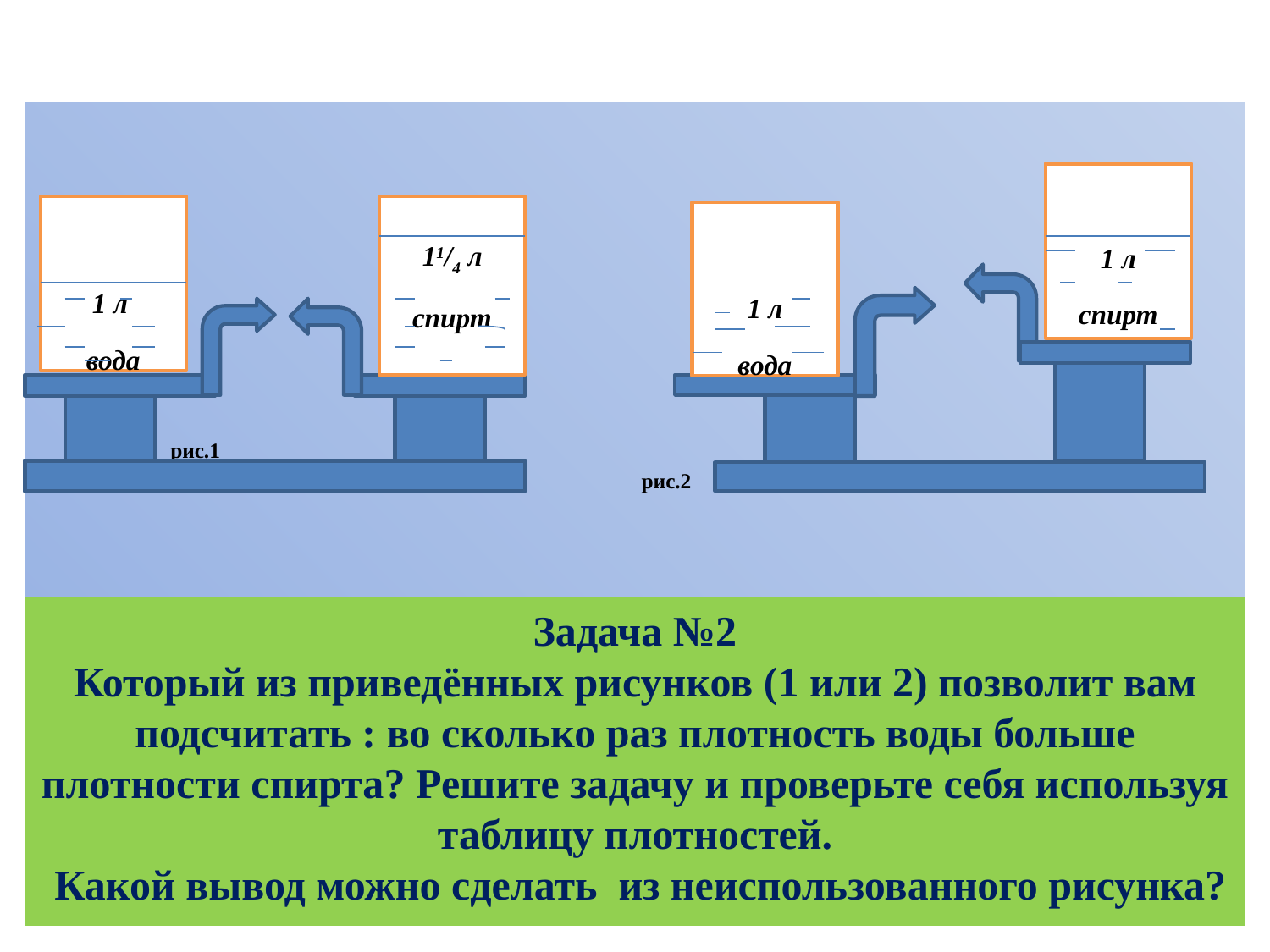

рис.1
                                                                                                                 рис.2

1 л
спирт

1 л
вода

11/4 л
спирт

1 л
вода

# Задача №2 Который из приведённых рисунков (1 или 2) позволит вам подсчитать : во сколько раз плотность воды больше плотности спирта? Решите задачу и проверьте себя используя таблицу плотностей. Какой вывод можно сделать  из неиспользованного рисунка?